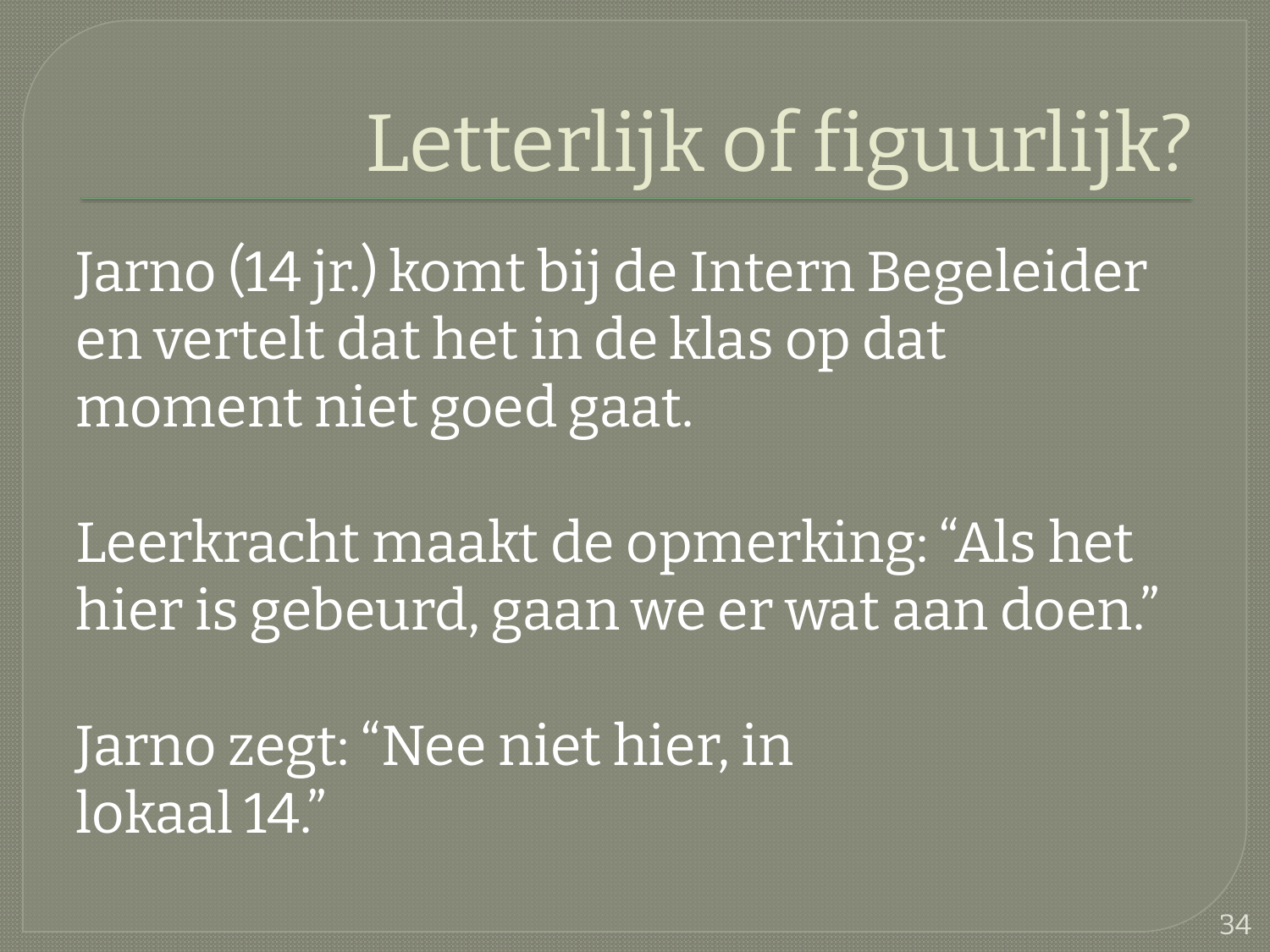

# Letterlijk of figuurlijk?
Jarno (14 jr.) komt bij de Intern Begeleider en vertelt dat het in de klas op dat
moment niet goed gaat.

Leerkracht maakt de opmerking: “Als het hier is gebeurd, gaan we er wat aan doen.”

Jarno zegt: “Nee niet hier, in
lokaal 14.”
34